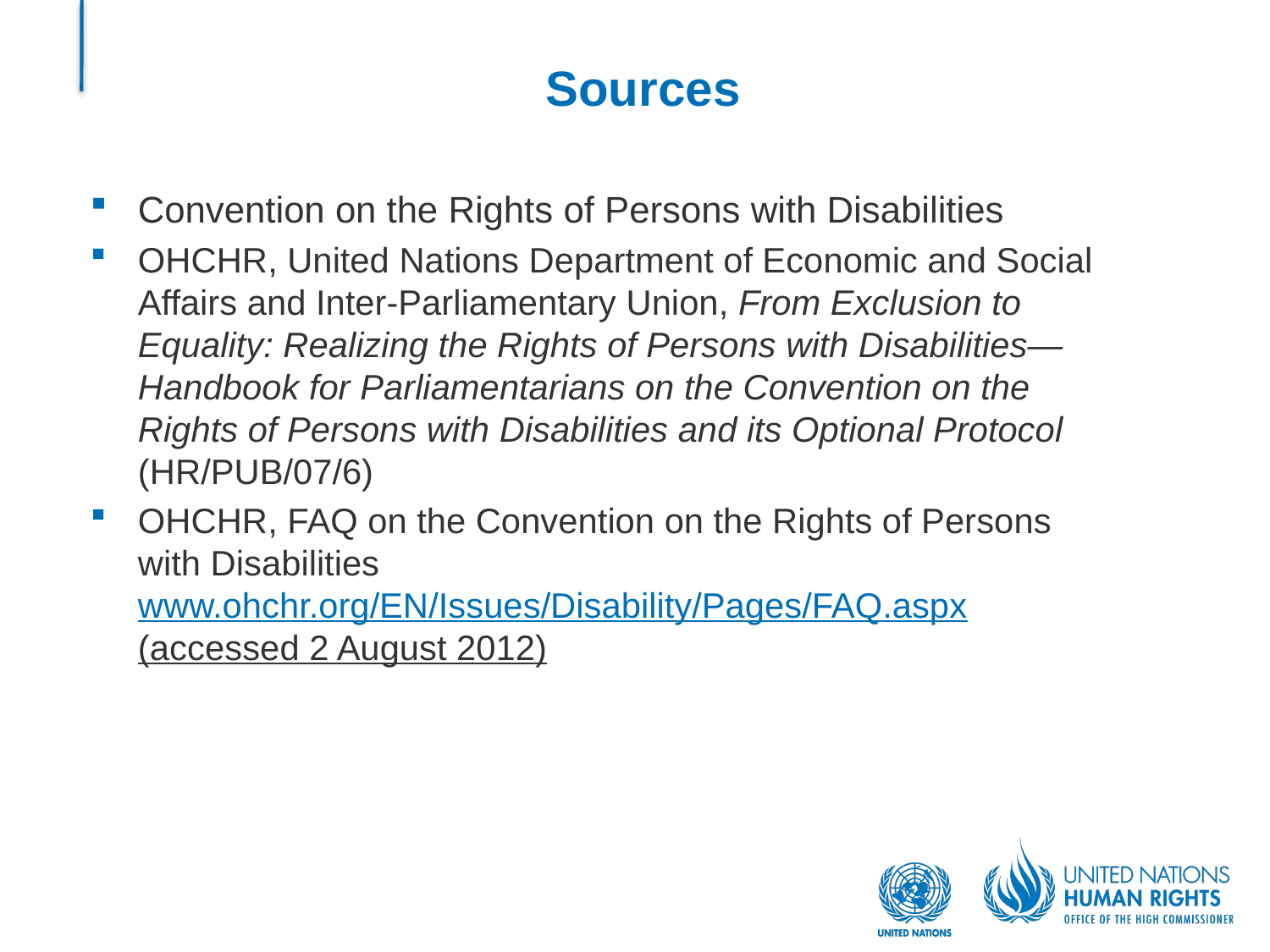

# Sources
Convention on the Rights of Persons with Disabilities
OHCHR, United Nations Department of Economic and Social Affairs and Inter-Parliamentary Union, From Exclusion to Equality: Realizing the Rights of Persons with Disabilities—Handbook for Parliamentarians on the Convention on the Rights of Persons with Disabilities and its Optional Protocol (HR/PUB/07/6)
OHCHR, FAQ on the Convention on the Rights of Persons with Disabilities www.ohchr.org/EN/Issues/Disability/Pages/FAQ.aspx (accessed 2 August 2012)